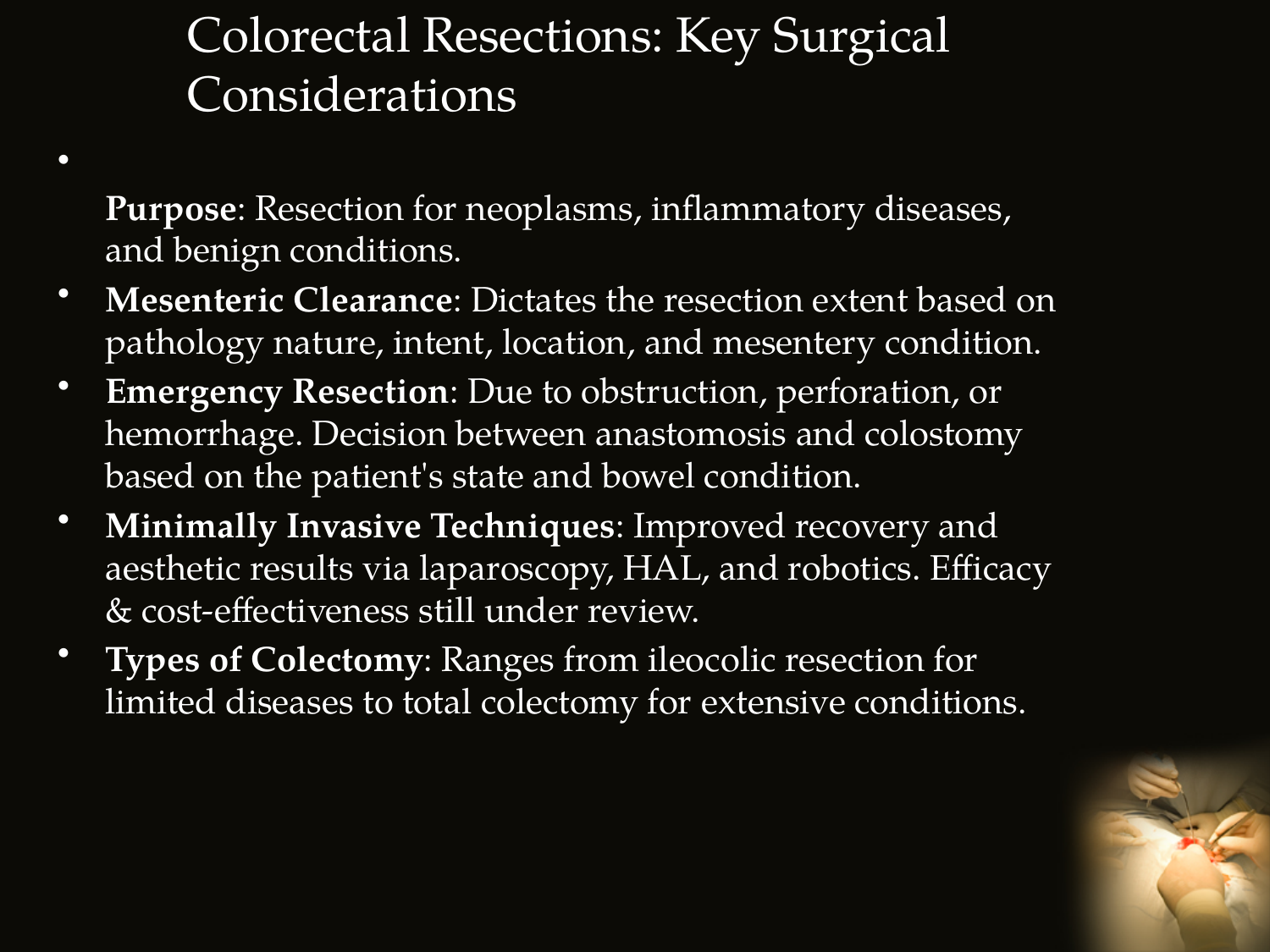

# Colorectal Resections: Key Surgical Considerations
Purpose: Resection for neoplasms, inflammatory diseases, and benign conditions.
Mesenteric Clearance: Dictates the resection extent based on pathology nature, intent, location, and mesentery condition.
Emergency Resection: Due to obstruction, perforation, or hemorrhage. Decision between anastomosis and colostomy based on the patient's state and bowel condition.
Minimally Invasive Techniques: Improved recovery and aesthetic results via laparoscopy, HAL, and robotics. Efficacy & cost-effectiveness still under review.
Types of Colectomy: Ranges from ileocolic resection for limited diseases to total colectomy for extensive conditions.